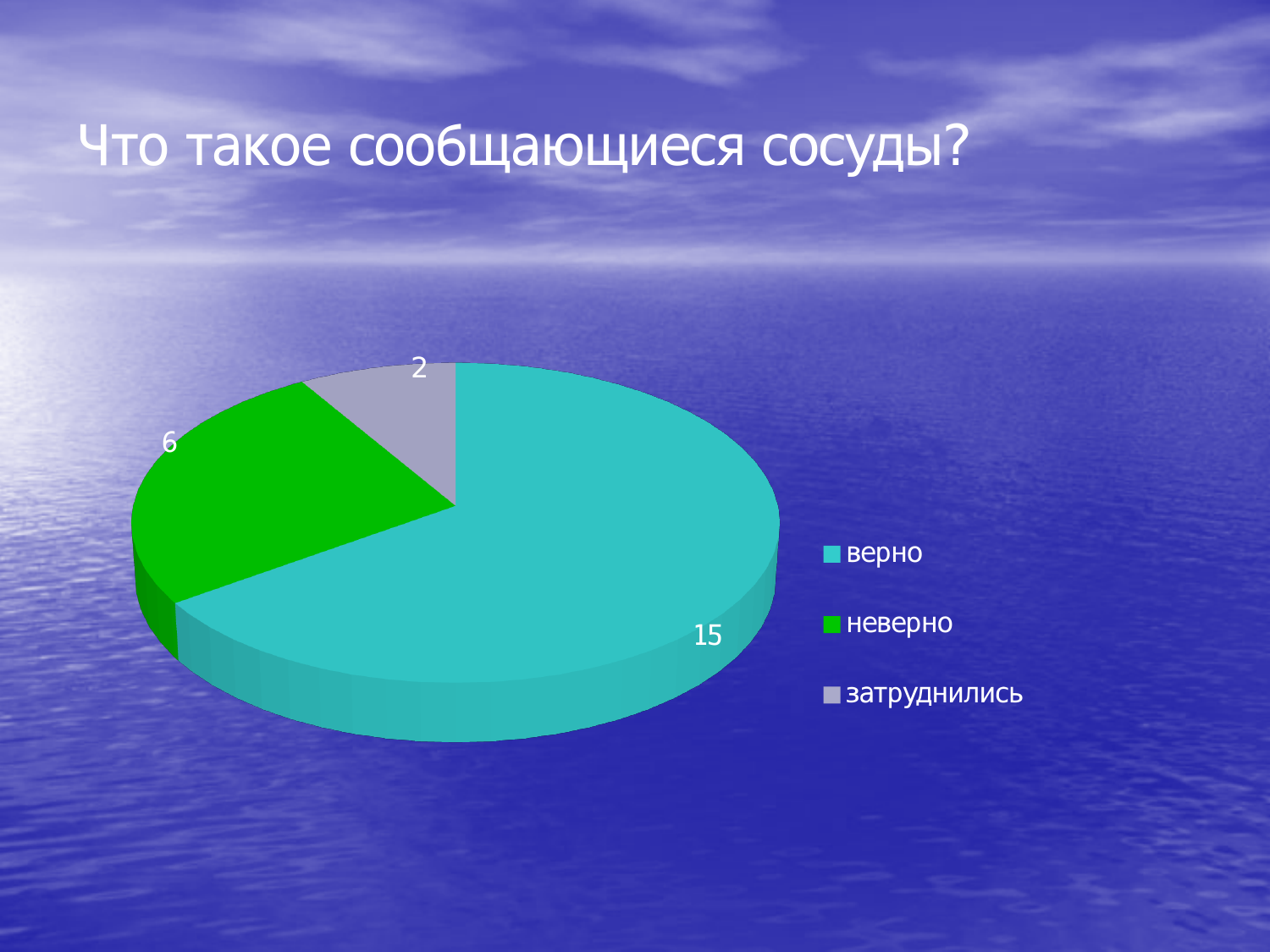

# Что такое сообщающиеся сосуды?

[unsupported chart]